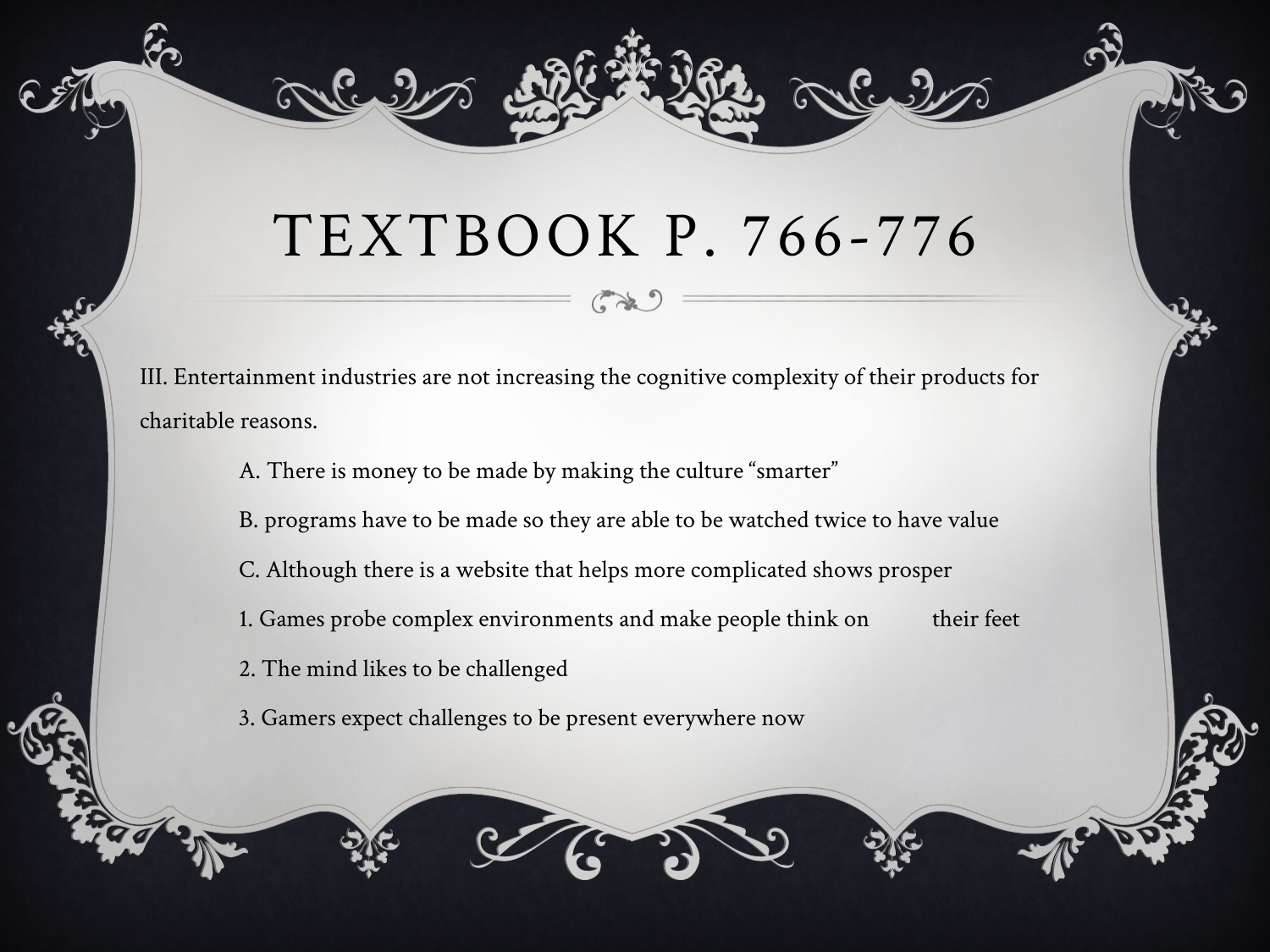

# Textbook P. 766-776
III. Entertainment industries are not increasing the cognitive complexity of their products for charitable reasons.
	A. There is money to be made by making the culture “smarter”
	B. programs have to be made so they are able to be watched twice to have value
	C. Although there is a website that helps more complicated shows prosper
		1. Games probe complex environments and make people think on 		their feet
		2. The mind likes to be challenged
		3. Gamers expect challenges to be present everywhere now